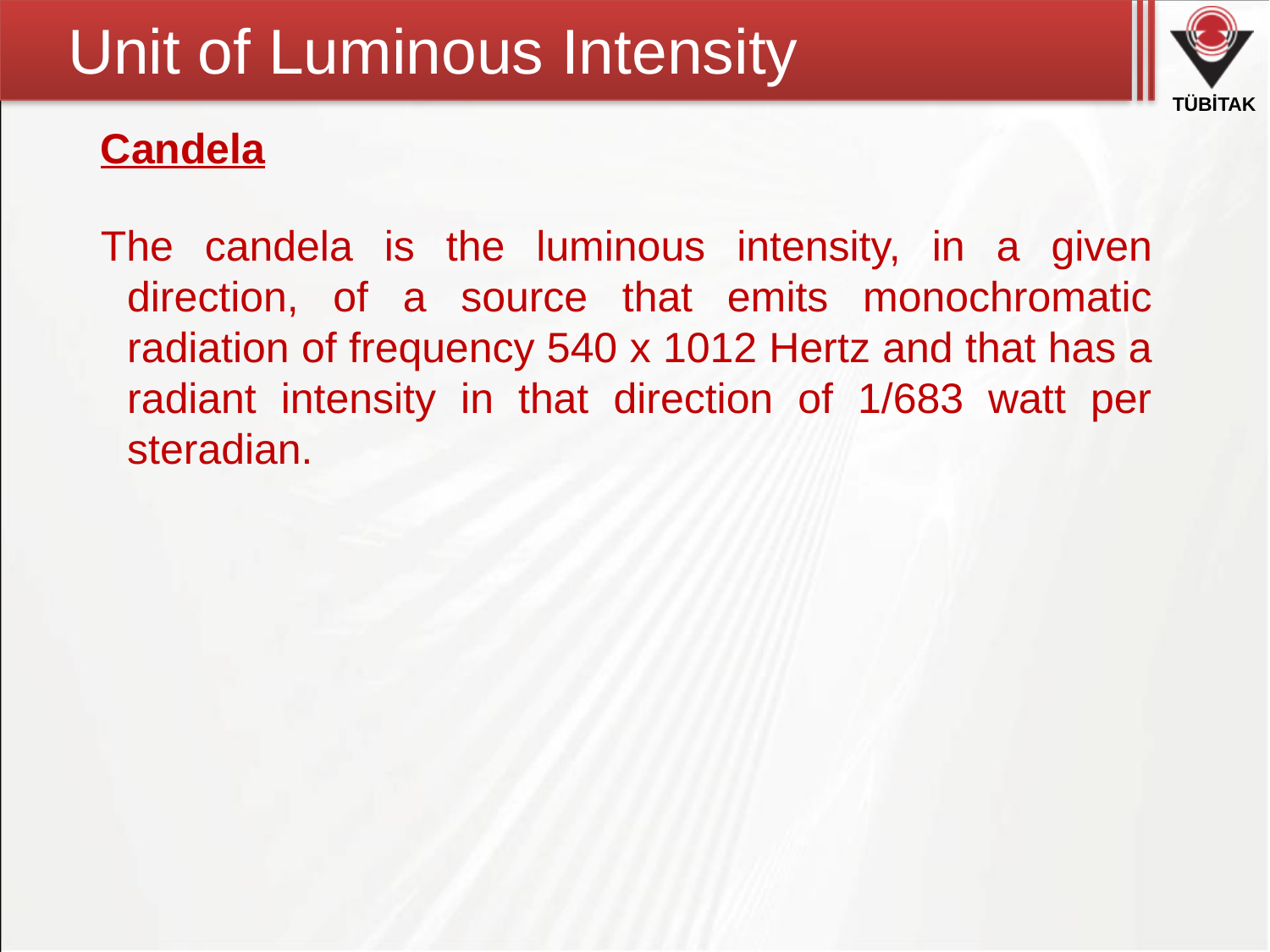

# Unit of Luminous Intensity
Candela

The candela is the luminous intensity, in a given direction, of a source that emits monochromatic radiation of frequency 540 x 1012 Hertz and that has a radiant intensity in that direction of 1/683 watt per steradian.